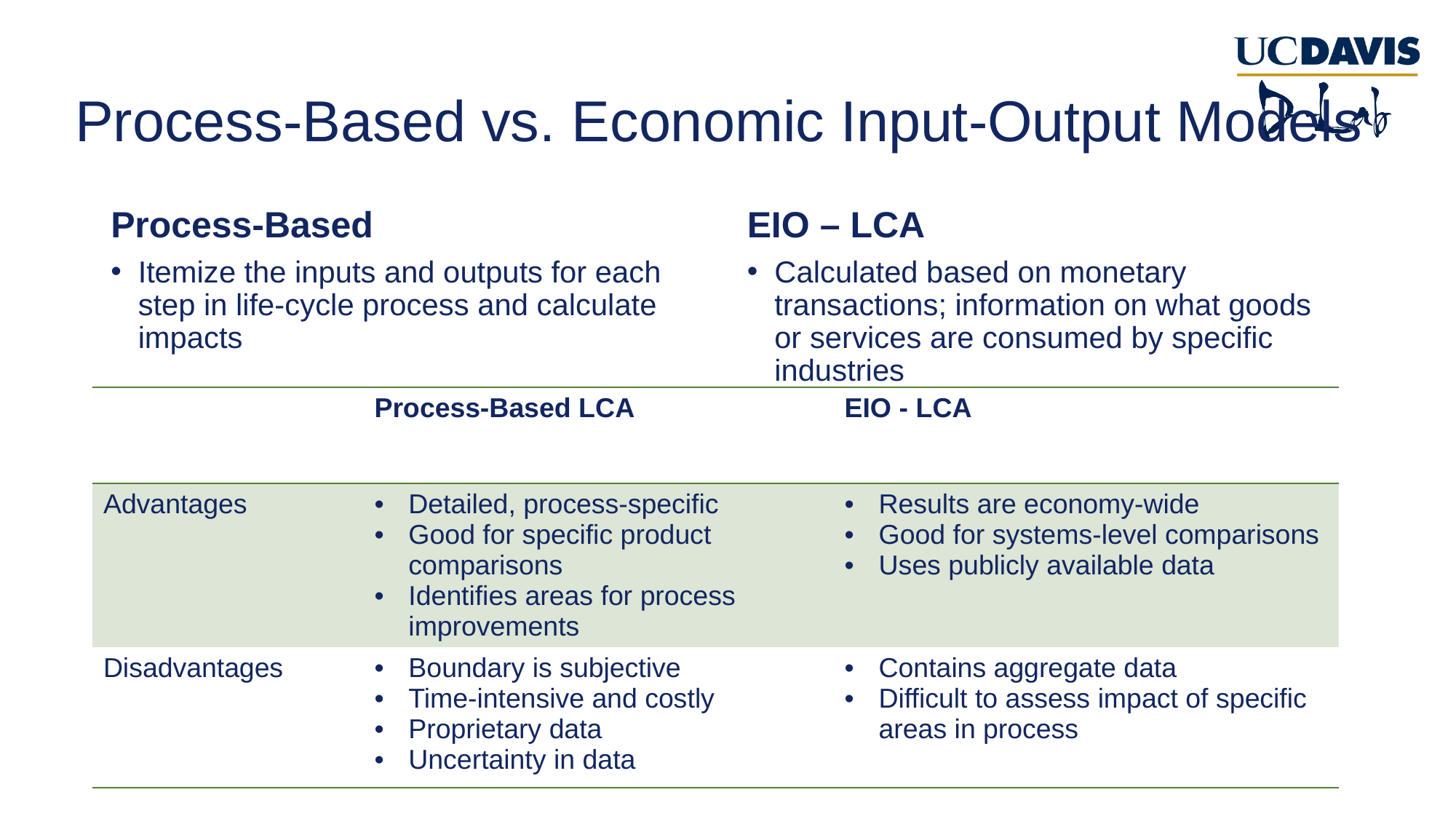

# Process-Based vs. Economic Input-Output Models
Process-Based
EIO – LCA
Itemize the inputs and outputs for each step in life-cycle process and calculate impacts
Calculated based on monetary transactions; information on what goods or services are consumed by specific industries
|  | Process-Based LCA | EIO - LCA |
| --- | --- | --- |
| Advantages | Detailed, process-specific Good for specific product comparisons Identifies areas for process improvements | Results are economy-wide Good for systems-level comparisons Uses publicly available data |
| Disadvantages | Boundary is subjective Time-intensive and costly Proprietary data Uncertainty in data | Contains aggregate data Difficult to assess impact of specific areas in process |